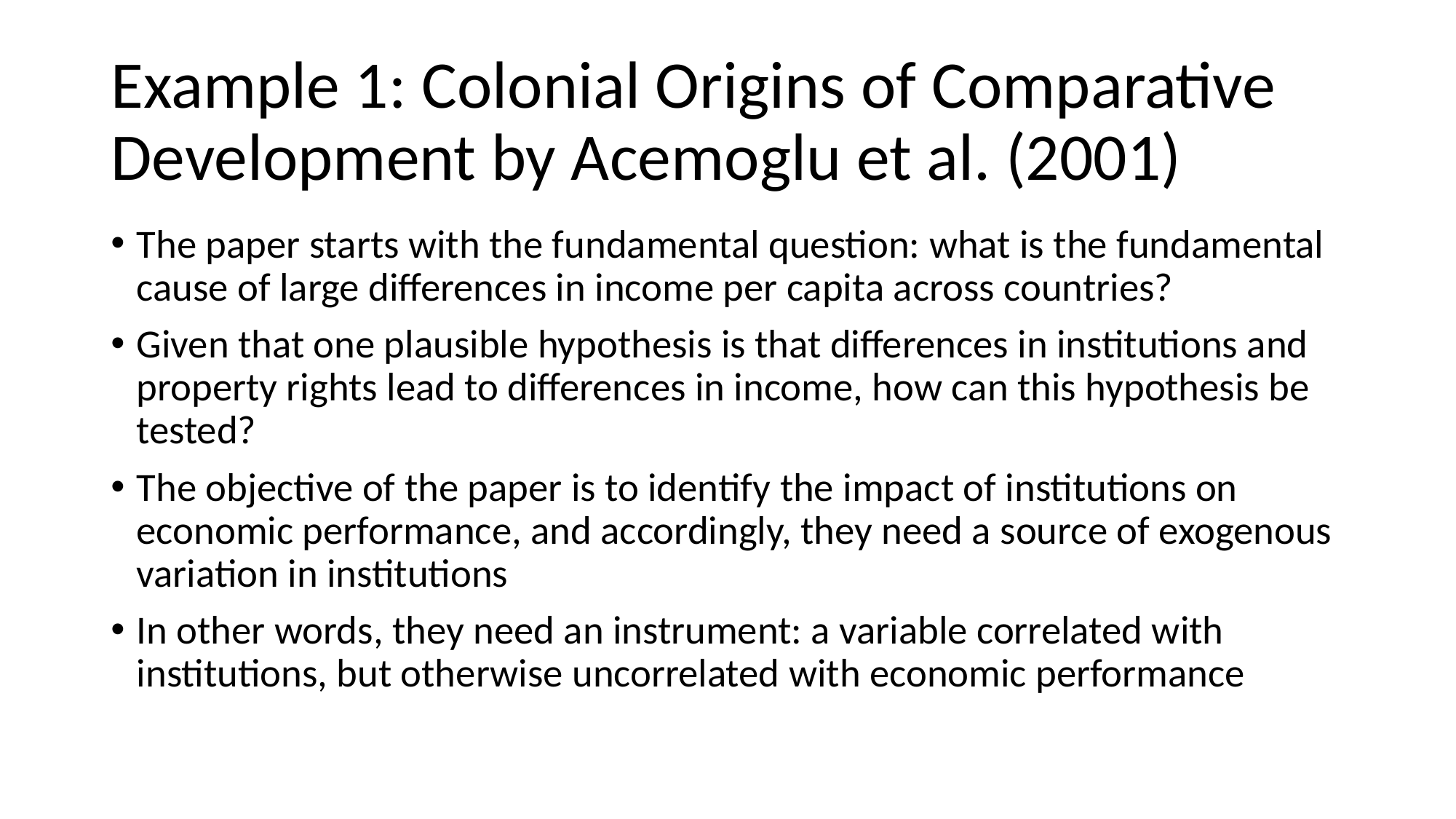

# Example 1: Colonial Origins of Comparative Development by Acemoglu et al. (2001)
The paper starts with the fundamental question: what is the fundamental cause of large differences in income per capita across countries?
Given that one plausible hypothesis is that differences in institutions and property rights lead to differences in income, how can this hypothesis be tested?
The objective of the paper is to identify the impact of institutions on economic performance, and accordingly, they need a source of exogenous variation in institutions
In other words, they need an instrument: a variable correlated with institutions, but otherwise uncorrelated with economic performance